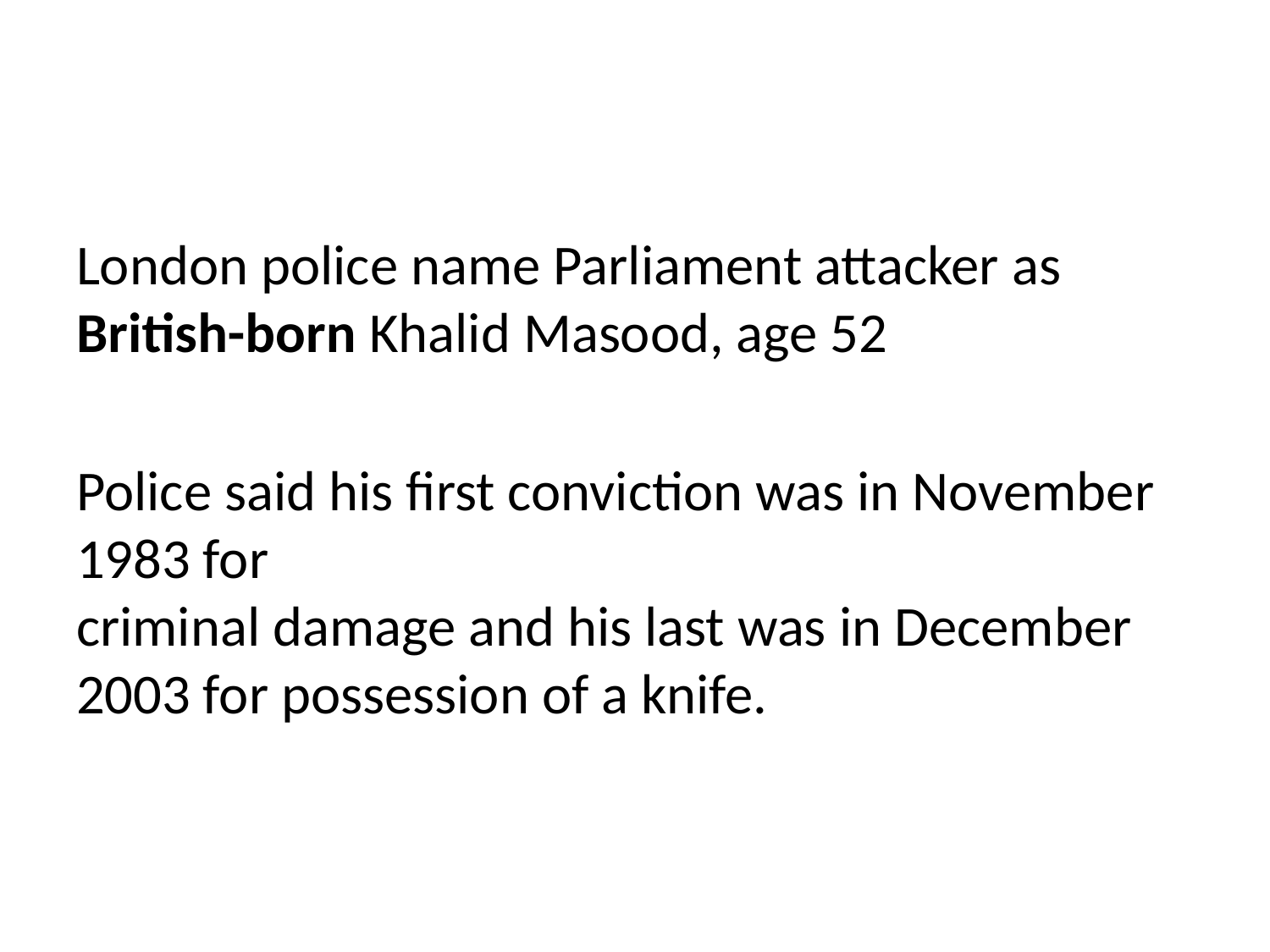

London police name Parliament attacker as British-born Khalid Masood, age 52

Police said his first conviction was in November 1983 for
criminal damage and his last was in December 2003 for possession of a knife.